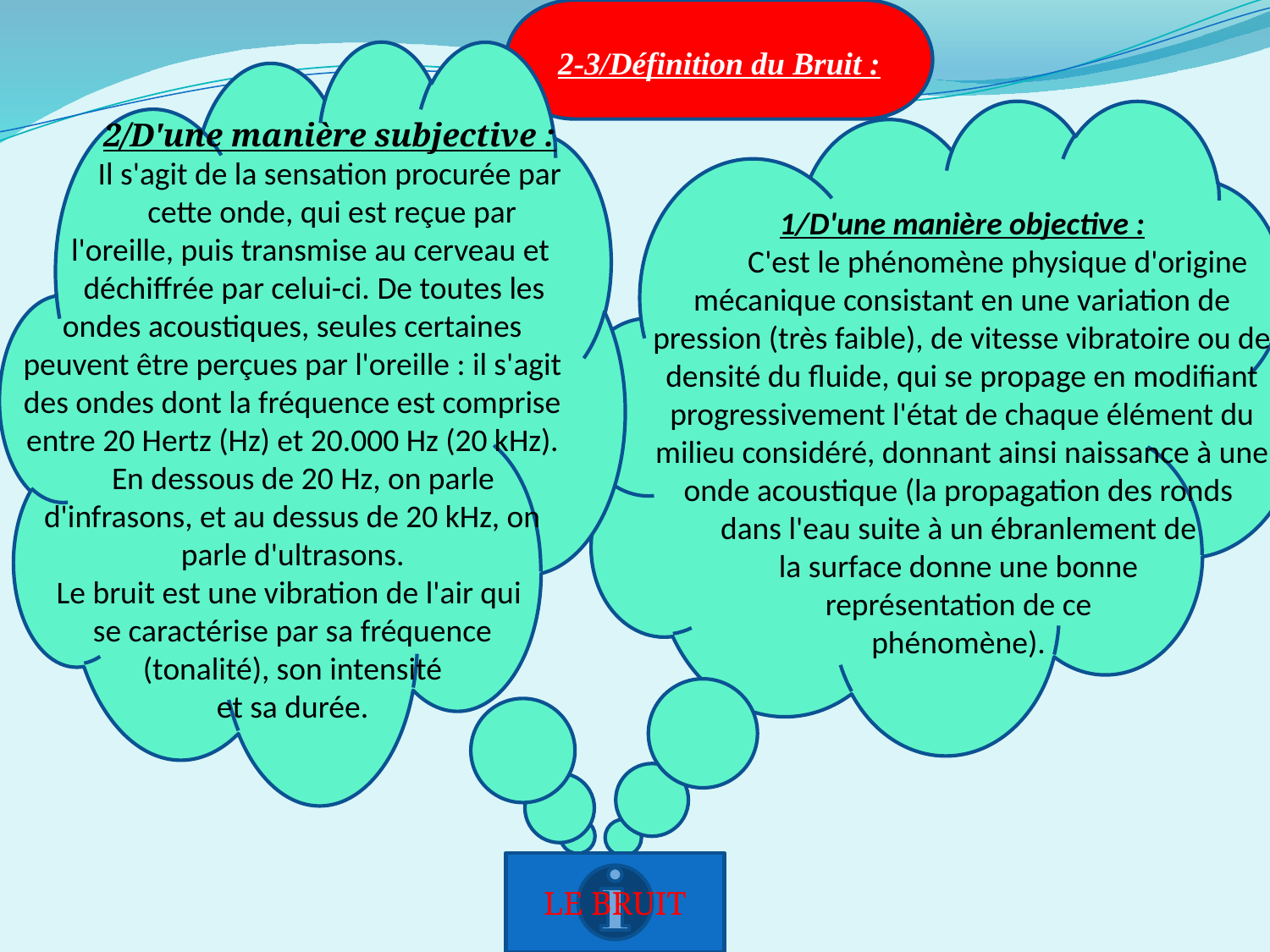

2-3/Définition du Bruit :

          2/D'une manière subjective :
         Il s'agit de la sensation procurée par
           cette onde, qui est reçue par
     l'oreille, puis transmise au cerveau et
      déchiffrée par celui-ci. De toutes les ondes acoustiques, seules certaines peuvent être perçues par l'oreille : il s'agit des ondes dont la fréquence est comprise entre 20 Hertz (Hz) et 20.000 Hz (20 kHz).
   En dessous de 20 Hz, on parle d'infrasons, et au dessus de 20 kHz, on parle d'ultrasons.
Le bruit est une vibration de l'air qui
se caractérise par sa fréquence
 (tonalité), son intensité
et sa durée.

1/D'une manière objective :
          C'est le phénomène physique d'origine mécanique consistant en une variation de pression (très faible), de vitesse vibratoire ou de densité du fluide, qui se propage en modifiant progressivement l'état de chaque élément du milieu considéré, donnant ainsi naissance à une onde acoustique (la propagation des ronds
dans l'eau suite à un ébranlement de
la surface donne une bonne
représentation de ce
phénomène).
LE BRUIT